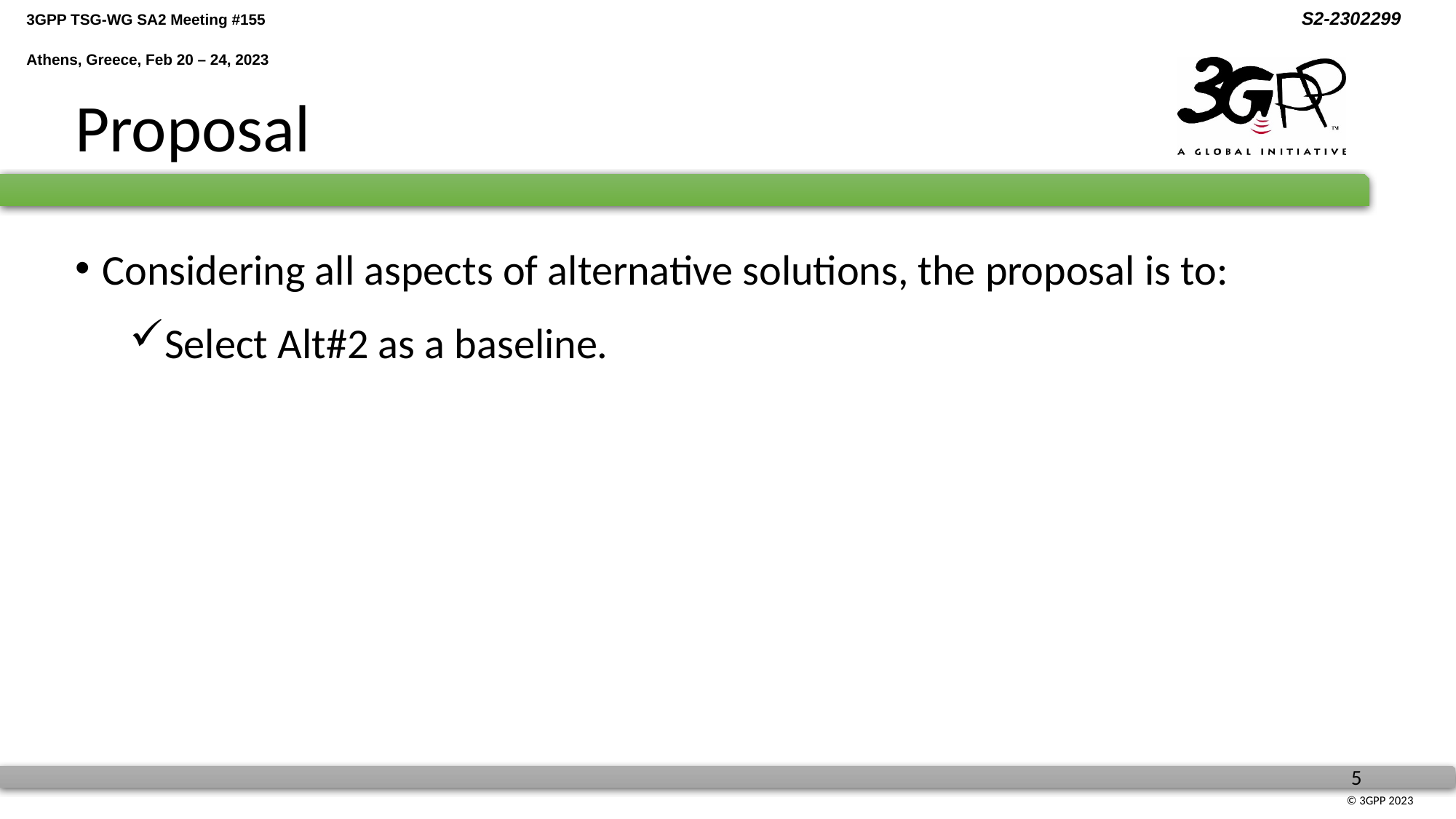

# Proposal
Considering all aspects of alternative solutions, the proposal is to:
Select Alt#2 as a baseline.